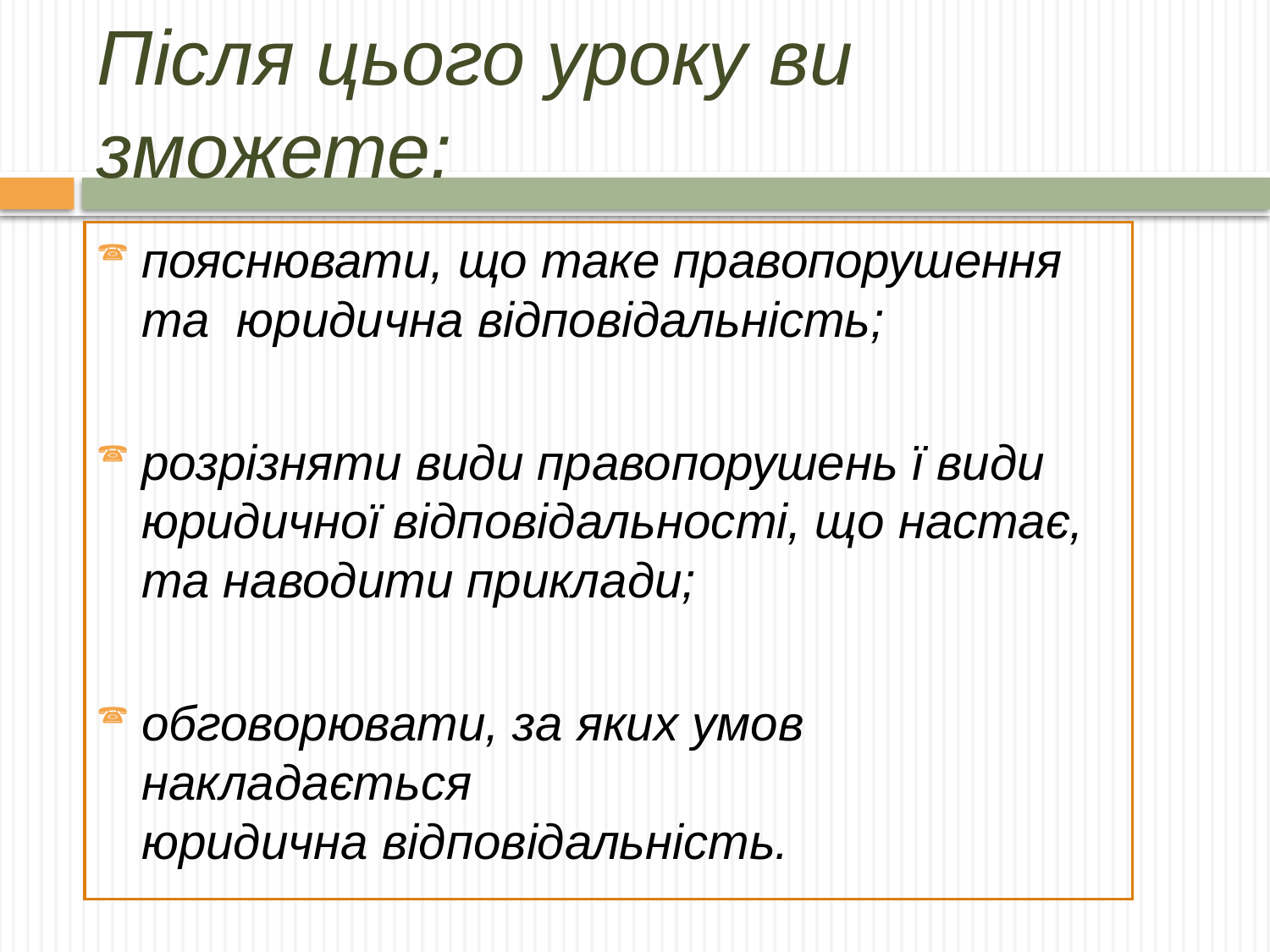

# Після цього уроку ви зможете:
пояснювати, що таке правопорушення та  юридична відповідальність;

розрізняти види правопорушень ї види юридичної відповідальності, що настає, та наводити приклади;

обговорювати, за яких умов накладається
юридична відповідальність.